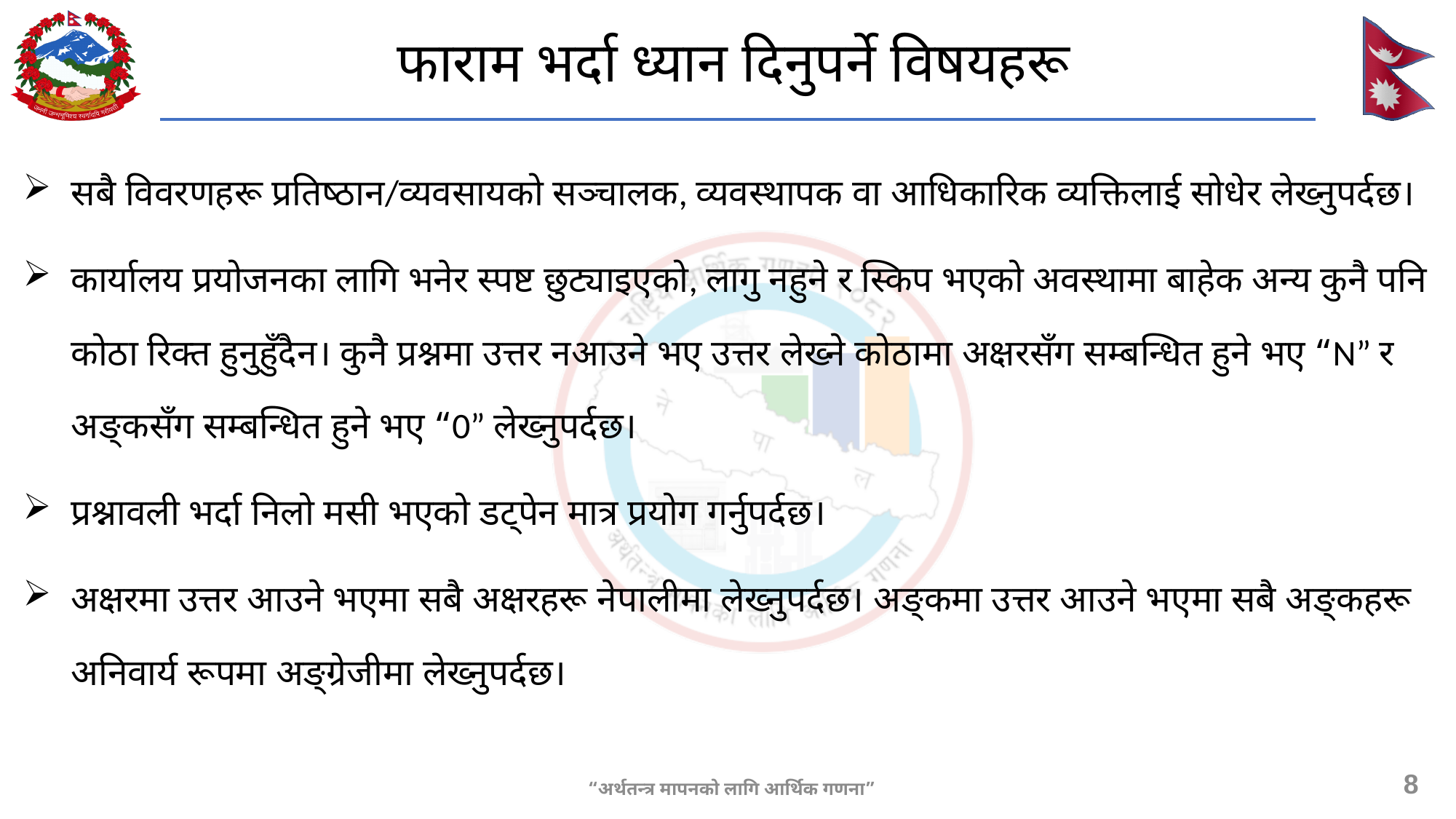

# फाराम भर्दा ध्यान दिनुपर्ने विषयहरू
सबै विवरणहरू प्रतिष्ठान/व्यवसायको सञ्चालक, व्यवस्थापक वा आधिकारिक व्यक्तिलाई सोधेर लेख्नुपर्दछ।
कार्यालय प्रयोजनका लागि भनेर स्पष्ट छुट्याइएको, लागु नहुने र स्किप भएको अवस्थामा बाहेक अन्य कुनै पनि कोठा रिक्त हुनुहुँदैन। कुनै प्रश्नमा उत्तर नआउने भए उत्तर लेख्ने कोठामा अक्षरसँग सम्बन्धित हुने भए “N” र अङ्कसँग सम्बन्धित हुने भए “0” लेख्नुपर्दछ।
प्रश्नावली भर्दा निलो मसी भएको डट्पेन मात्र प्रयोग गर्नुपर्दछ।
अक्षरमा उत्तर आउने भएमा सबै अक्षरहरू नेपालीमा लेख्नुपर्दछ। अङ्कमा उत्तर आउने भएमा सबै अङ्कहरू अनिवार्य रूपमा अङ्ग्रेजीमा लेख्नुपर्दछ।

8
“अर्थतन्त्र मापनको लागि आर्थिक गणना”